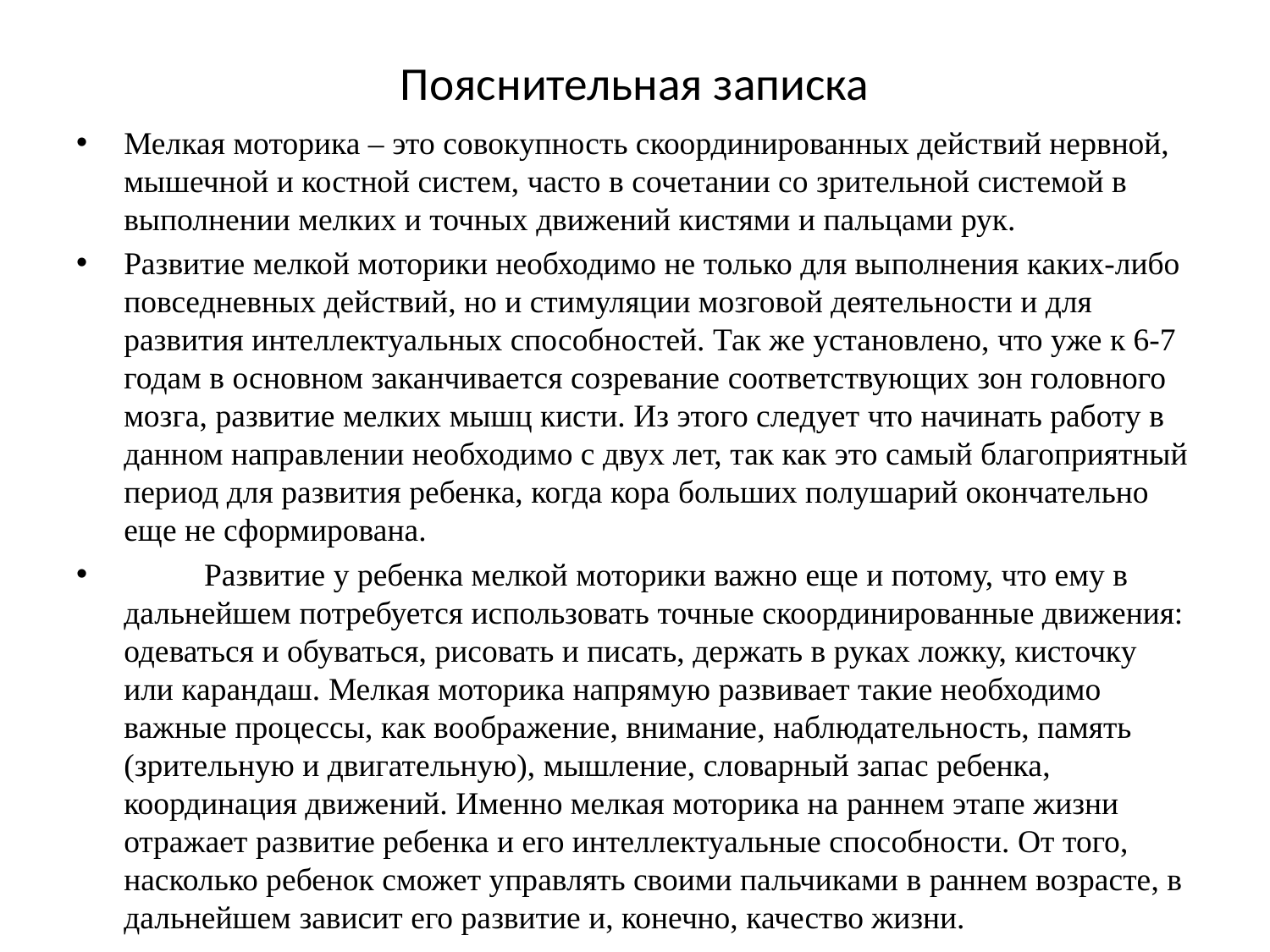

# Пояснительная записка
Мелкая моторика – это совокупность скоординированных действий нервной, мышечной и костной систем, часто в сочетании со зрительной системой в выполнении мелких и точных движений кистями и пальцами рук.
Развитие мелкой моторики необходимо не только для выполнения каких-либо повседневных действий, но и стимуляции мозговой деятельности и для развития интеллектуальных способностей. Так же установлено, что уже к 6-7 годам в основном заканчивается созревание соответствующих зон головного мозга, развитие мелких мышц кисти. Из этого следует что начинать работу в данном направлении необходимо с двух лет, так как это самый благоприятный период для развития ребенка, когда кора больших полушарий окончательно еще не сформирована.
          Развитие у ребенка мелкой моторики важно еще и потому, что ему в дальнейшем потребуется использовать точные скоординированные движения: одеваться и обуваться, рисовать и писать, держать в руках ложку, кисточку или карандаш. Мелкая моторика напрямую развивает такие необходимо важные процессы, как воображение, внимание, наблюдательность, память (зрительную и двигательную), мышление, словарный запас ребенка, координация движений. Именно мелкая моторика на раннем этапе жизни отражает развитие ребенка и его интеллектуальные способности. От того, насколько ребенок сможет управлять своими пальчиками в раннем возрасте, в дальнейшем зависит его развитие и, конечно, качество жизни.